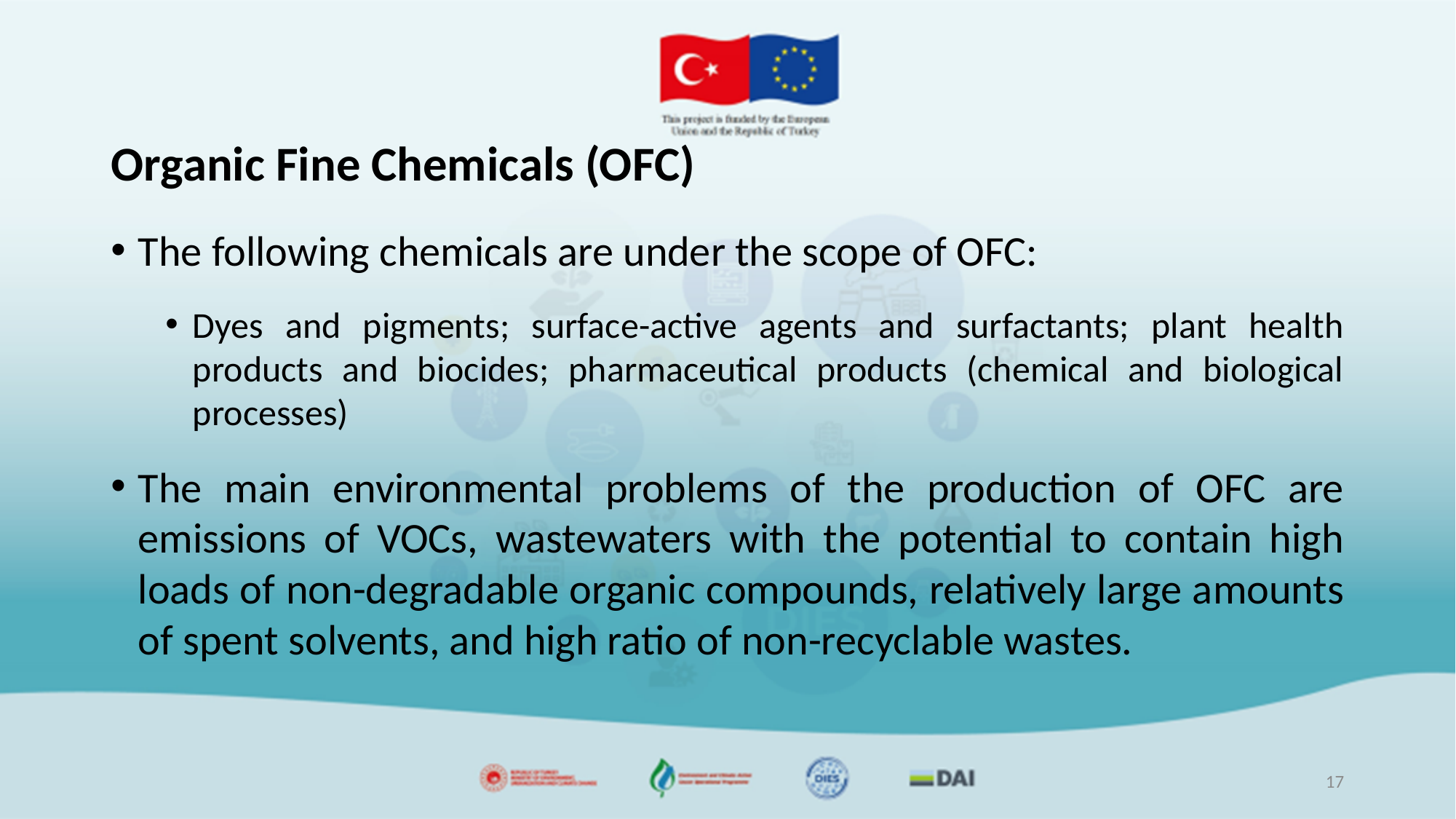

# Organic Fine Chemicals (OFC)
The following chemicals are under the scope of OFC:
Dyes and pigments; surface-active agents and surfactants; plant health products and biocides; pharmaceutical products (chemical and biological processes)
The main environmental problems of the production of OFC are emissions of VOCs, wastewaters with the potential to contain high loads of non-degradable organic compounds, relatively large amounts of spent solvents, and high ratio of non-recyclable wastes.

17